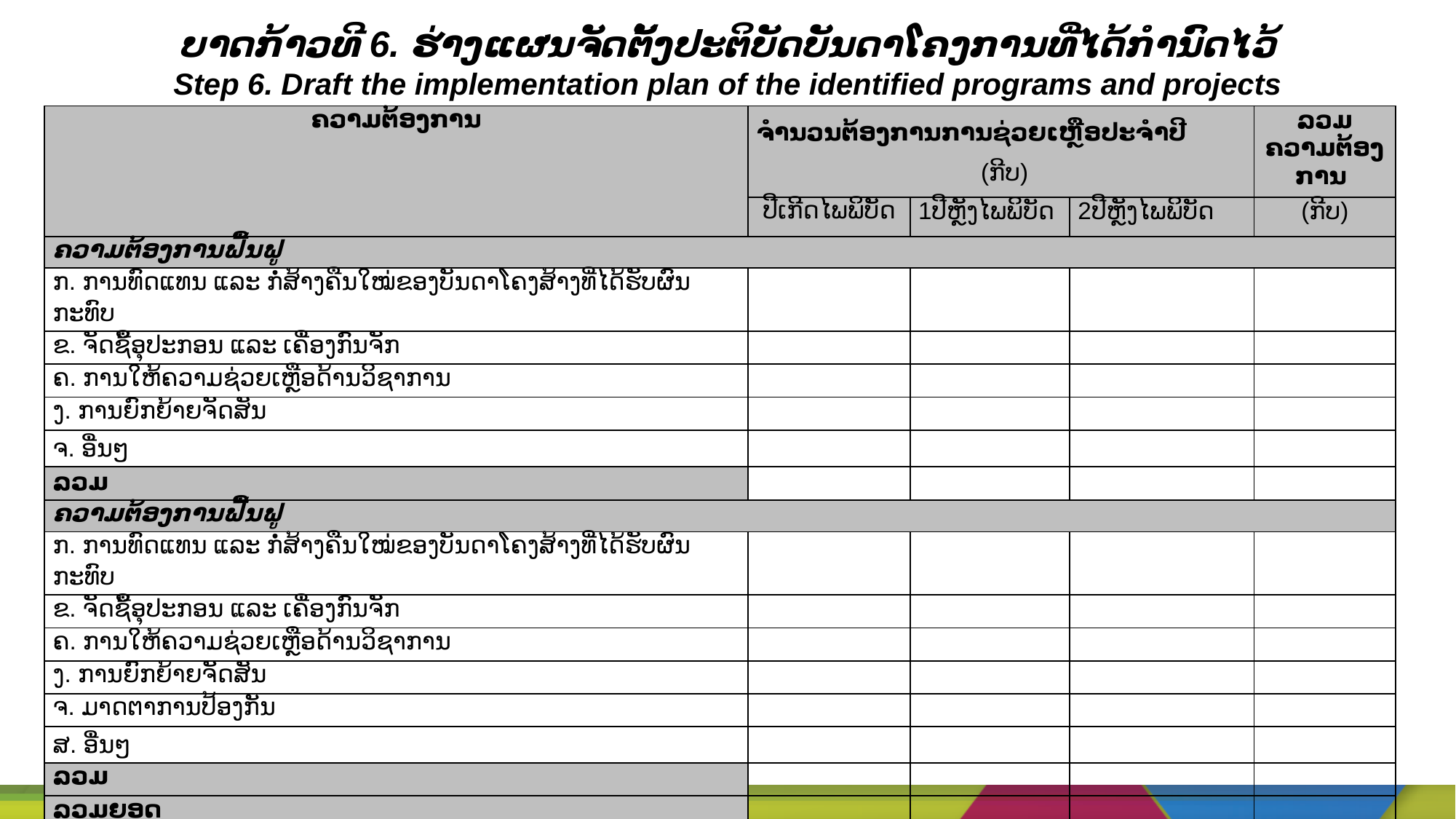

# ບາດກ້າວທີ 6. ຮ່າງ​ແຜນ​ຈັດ​ຕັ້ງ​ປະຕິບັດ​ບັນດາ​ໂຄງການ​ທີ່​ໄດ້​ກໍານົດ​ໄວ້ Step 6. Draft the implementation plan of the identified programs and projects
| ຄວາມຕ້ອງການ | ຈໍານວນຕ້ອງການການຊ່ວຍເຫຼືອປະຈໍາປີ (ກີບ) |  |  | ລວມຄວາມຕ້ອງການ |
| --- | --- | --- | --- | --- |
|  | ປີເກີດໄພພິບັດ | 1ປີຫຼັງໄພພິບັດ | 2ປີຫຼັງໄພພິບັດ | (ກີບ) |
| ຄວາມຕ້ອງການຟື້ນຟູ |  |  |  |  |
| ກ. ການທົດແທນ ແລະ ກໍ່ສ້າງຄືນໃໝ່ຂອງບັນດາໂຄງສ້າງທີ່ໄດ້ຮັບຜົນກະທົບ |  |  |  |  |
| ຂ. ຈັດຊື້ອຸປະກອນ ແລະ ເຄື່ອງກົນຈັກ |  |  |  |  |
| ຄ. ການໃຫ້ຄວາມຊ່ວຍເຫຼືອດ້ານວິຊາການ |  |  |  |  |
| ງ. ການຍົກຍ້າຍຈັດສັນ |  |  |  |  |
| ຈ. ອື່ນໆ |  |  |  |  |
| ລວມ |  |  |  |  |
| ຄວາມຕ້ອງການຟື້ນຟູ |  |  |  |  |
| ກ. ການທົດແທນ ແລະ ກໍ່ສ້າງຄືນໃໝ່ຂອງບັນດາໂຄງສ້າງທີ່ໄດ້ຮັບຜົນກະທົບ |  |  |  |  |
| ຂ. ຈັດຊື້ອຸປະກອນ ແລະ ເຄື່ອງກົນຈັກ |  |  |  |  |
| ຄ. ການໃຫ້ຄວາມຊ່ວຍເຫຼືອດ້ານວິຊາການ |  |  |  |  |
| ງ. ການຍົກຍ້າຍຈັດສັນ |  |  |  |  |
| ຈ. ມາດຕາການປ້ອງກັນ |  |  |  |  |
| ສ. ອື່ນໆ |  |  |  |  |
| ລວມ |  |  |  |  |
| ລວມຍອດ |  |  |  |  |